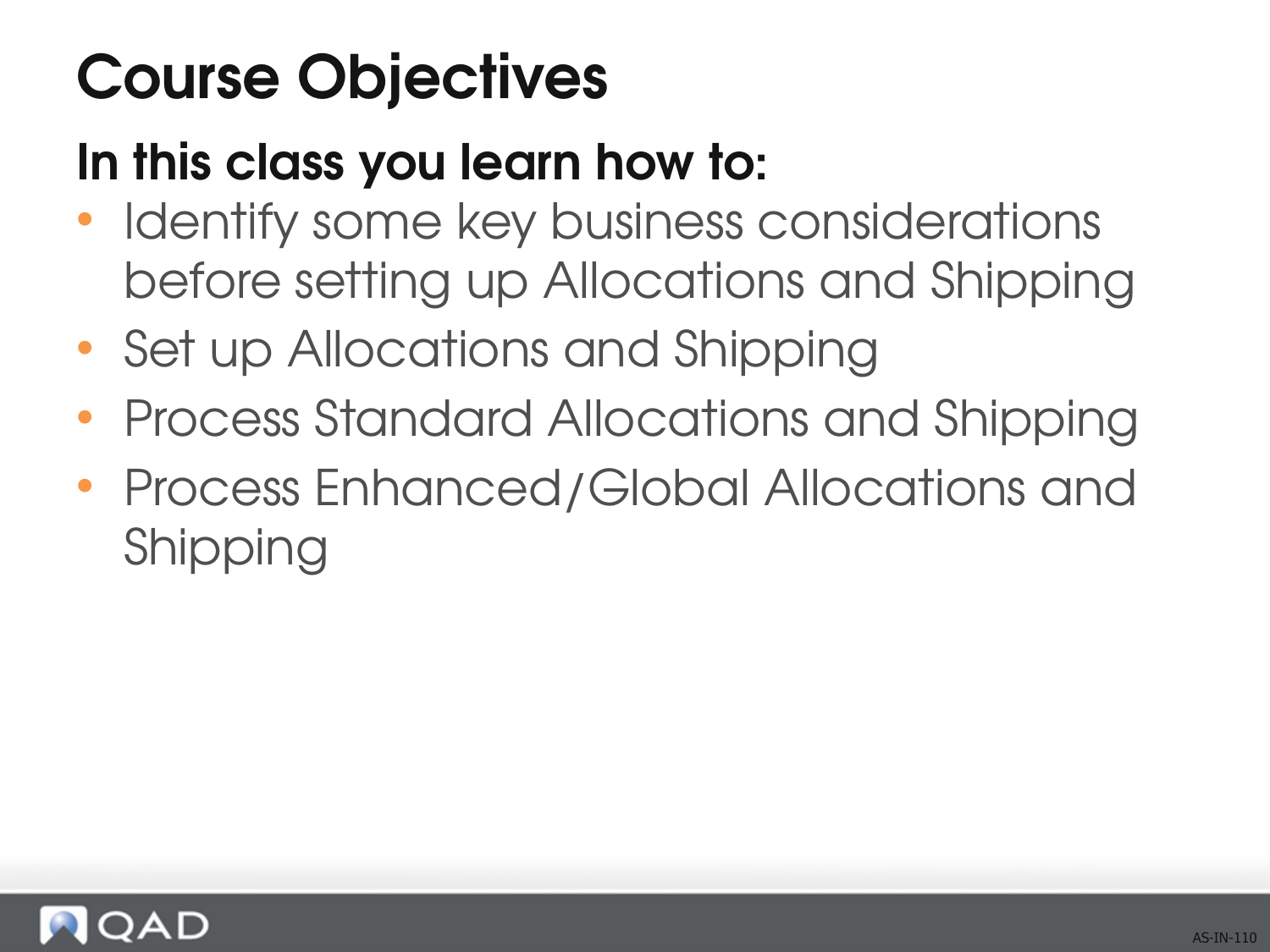

# Course Objectives
In this class you learn how to:
Identify some key business considerations before setting up Allocations and Shipping
Set up Allocations and Shipping
Process Standard Allocations and Shipping
Process Enhanced/Global Allocations and Shipping
AS-IN-110